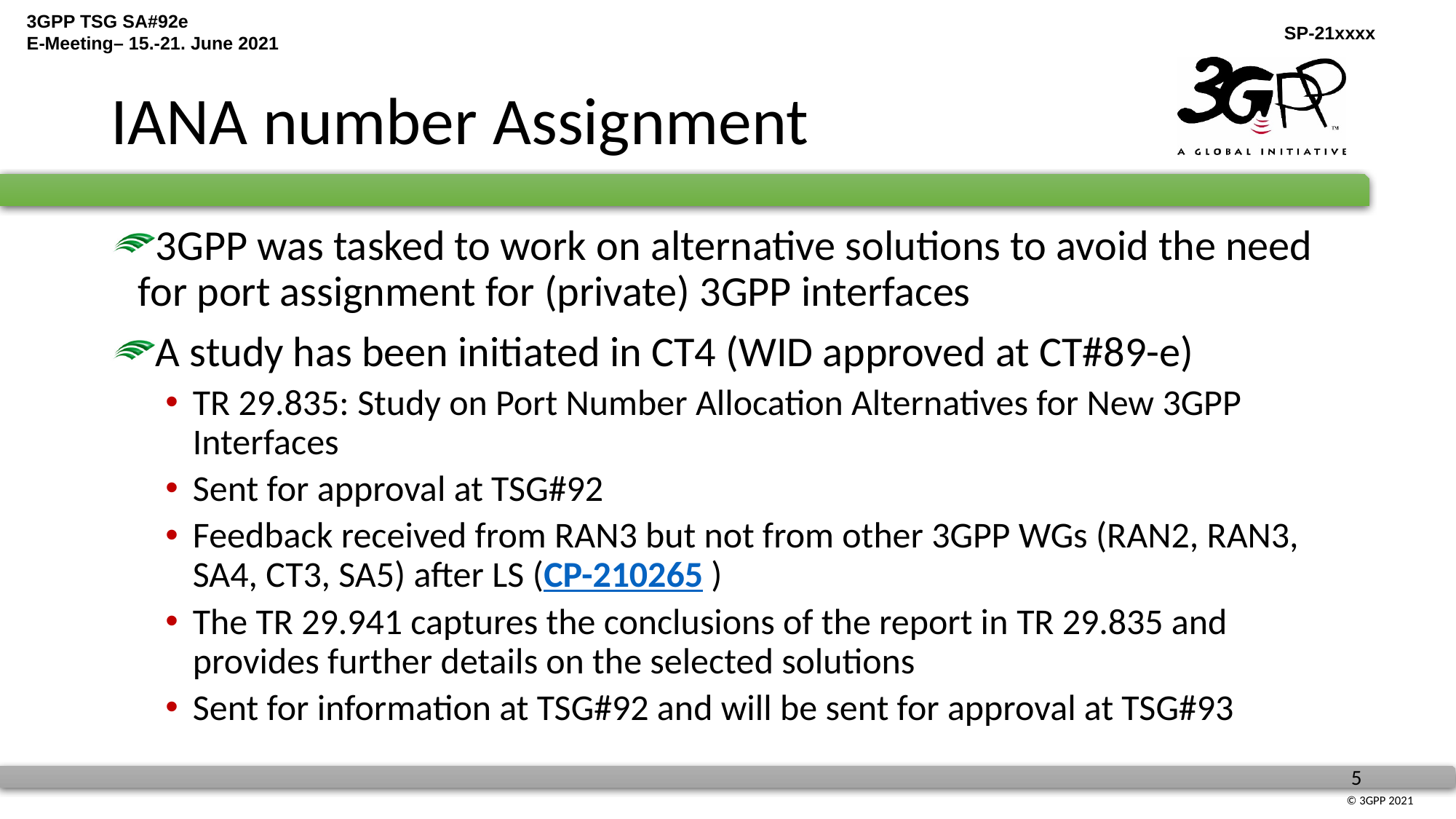

# IANA number Assignment
3GPP was tasked to work on alternative solutions to avoid the need for port assignment for (private) 3GPP interfaces
A study has been initiated in CT4 (WID approved at CT#89-e)
TR 29.835: Study on Port Number Allocation Alternatives for New 3GPP Interfaces
Sent for approval at TSG#92
Feedback received from RAN3 but not from other 3GPP WGs (RAN2, RAN3, SA4, CT3, SA5) after LS (CP-210265 )
The TR 29.941 captures the conclusions of the report in TR 29.835 and provides further details on the selected solutions
Sent for information at TSG#92 and will be sent for approval at TSG#93